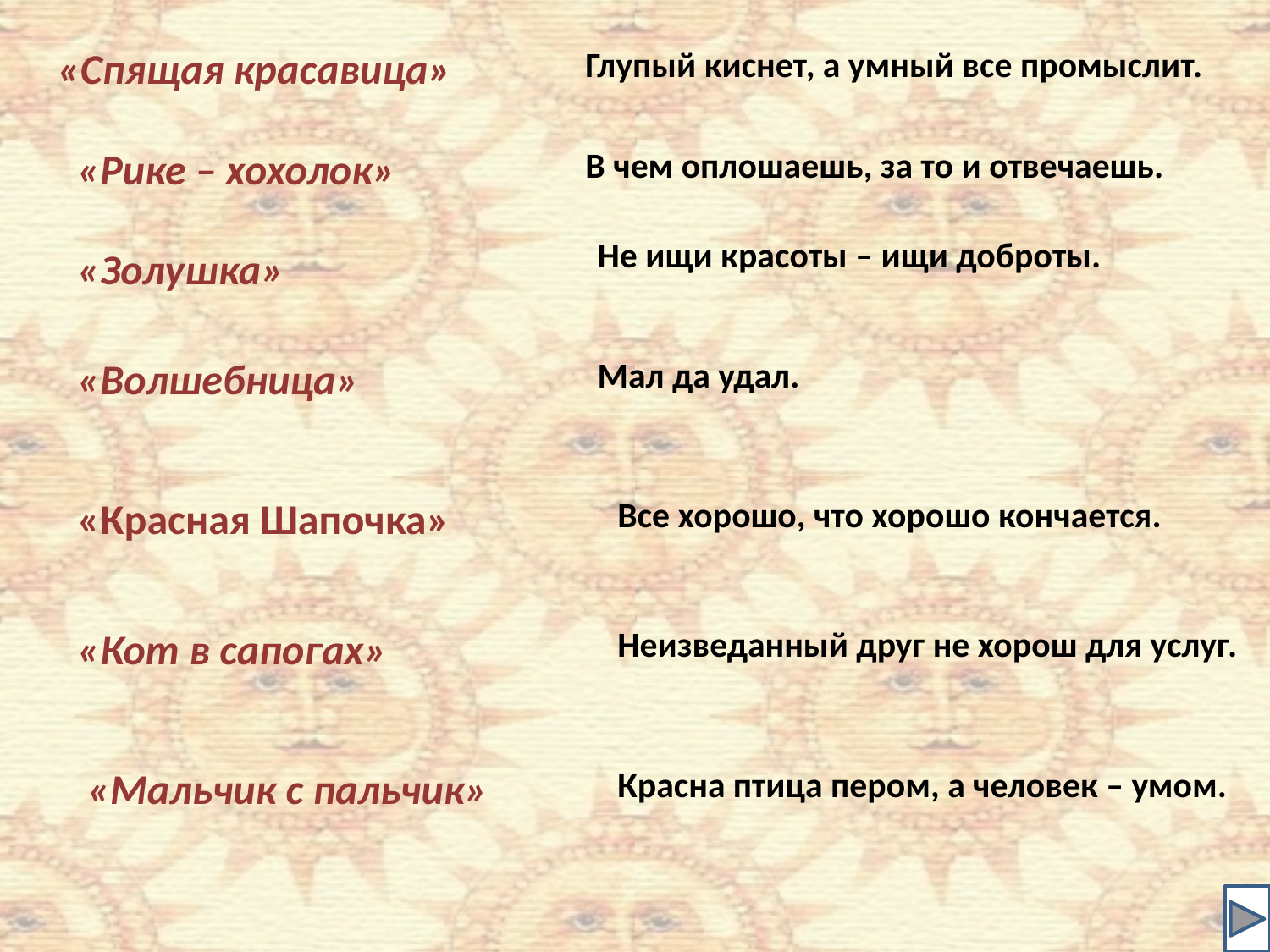

«Спящая красавица»
Глупый киснет, а умный все промыслит.
«Рике – хохолок»
В чем оплошаешь, за то и отвечаешь.
Не ищи красоты – ищи доброты.
«Золушка»
«Волшебница»
Мал да удал.
«Красная Шапочка»
Все хорошо, что хорошо кончается.
«Кот в сапогах»
Неизведанный друг не хорош для услуг.
«Мальчик с пальчик»
Красна птица пером, а человек – умом.